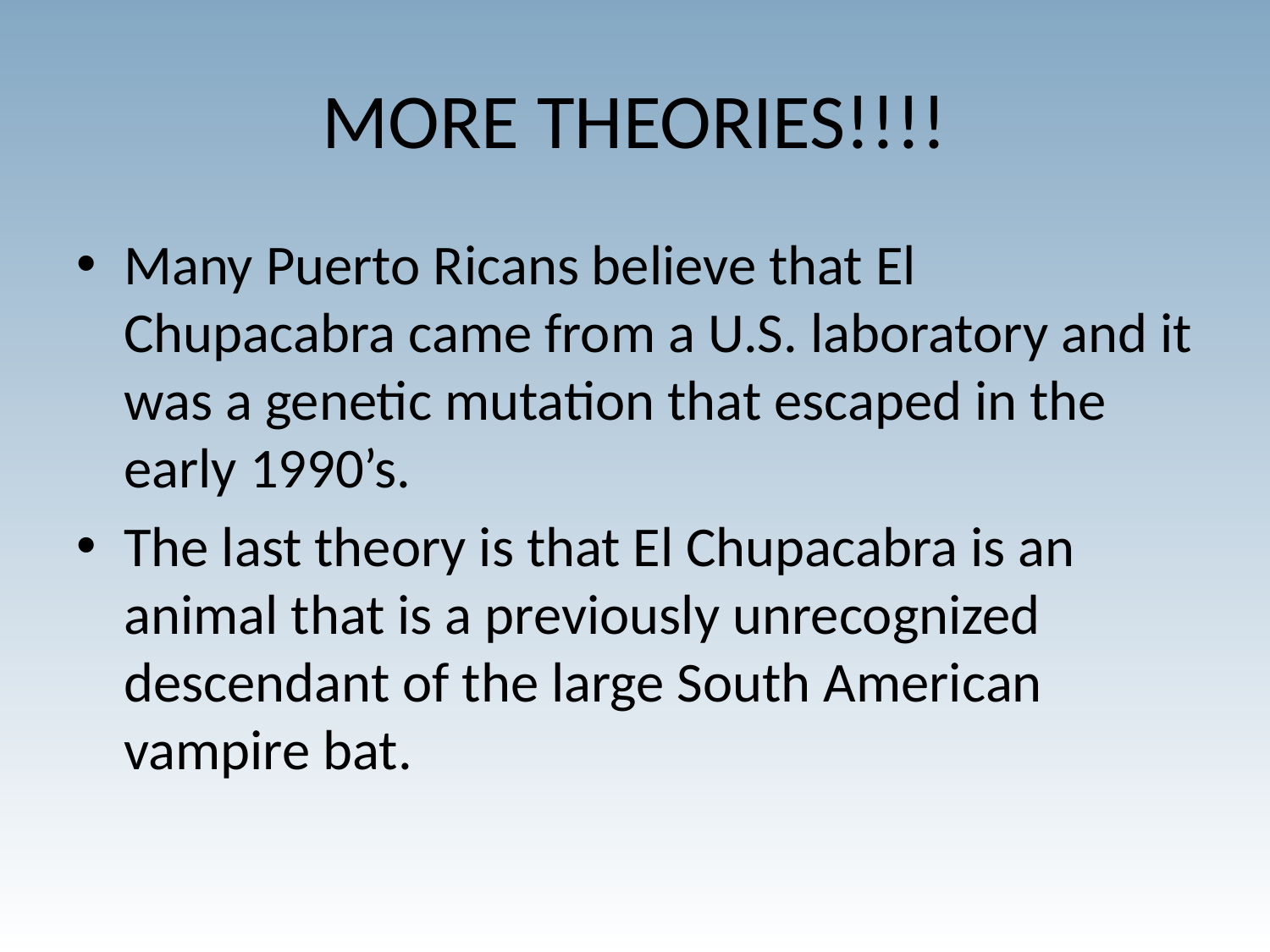

# MORE THEORIES!!!!
Many Puerto Ricans believe that El Chupacabra came from a U.S. laboratory and it was a genetic mutation that escaped in the early 1990’s.
The last theory is that El Chupacabra is an animal that is a previously unrecognized descendant of the large South American vampire bat.